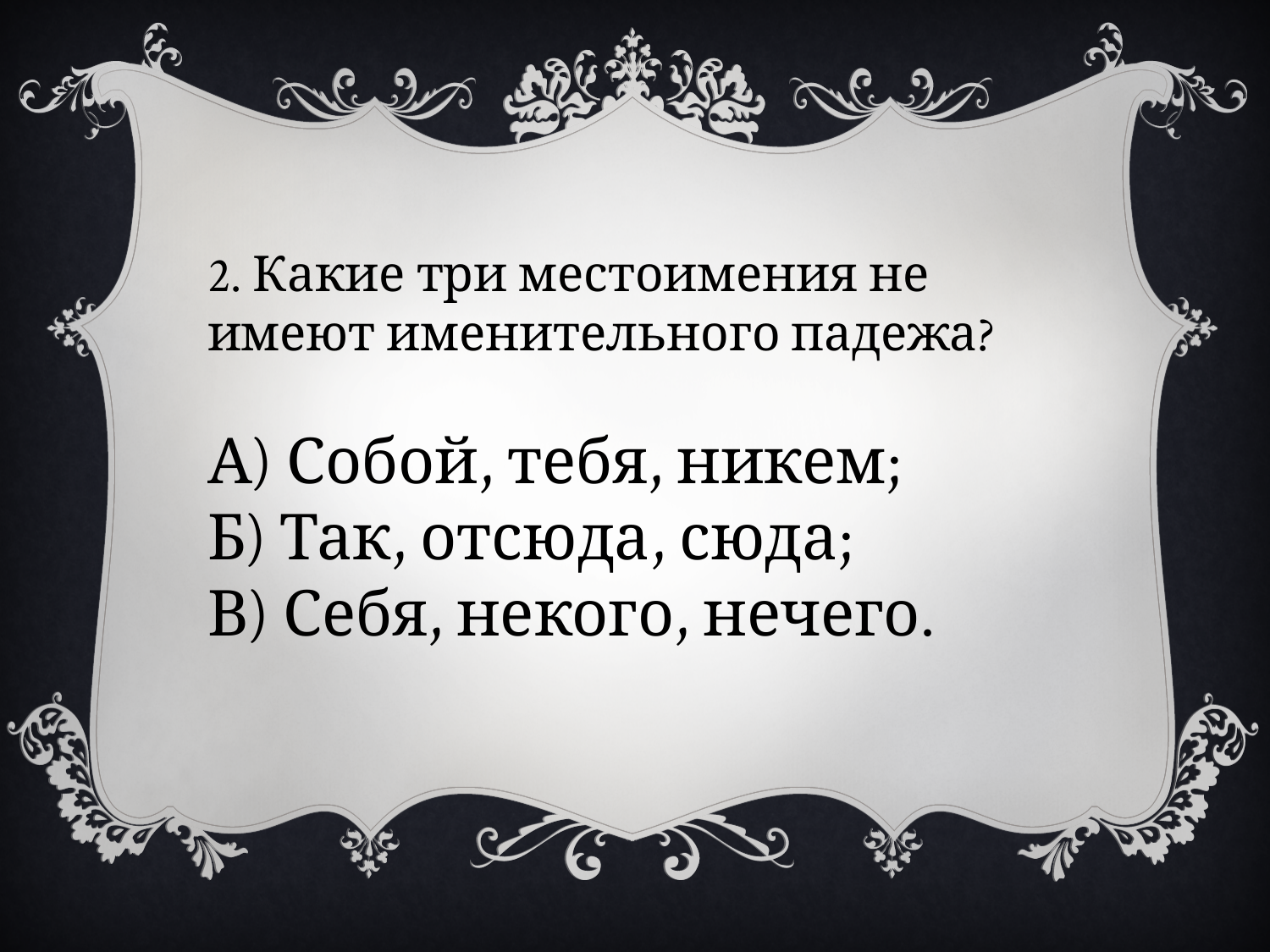

2. Какие три местоимения не имеют именительного падежа?

А) Собой, тебя, никем;
Б) Так, отсюда, сюда;
В) Себя, некого, нечего.